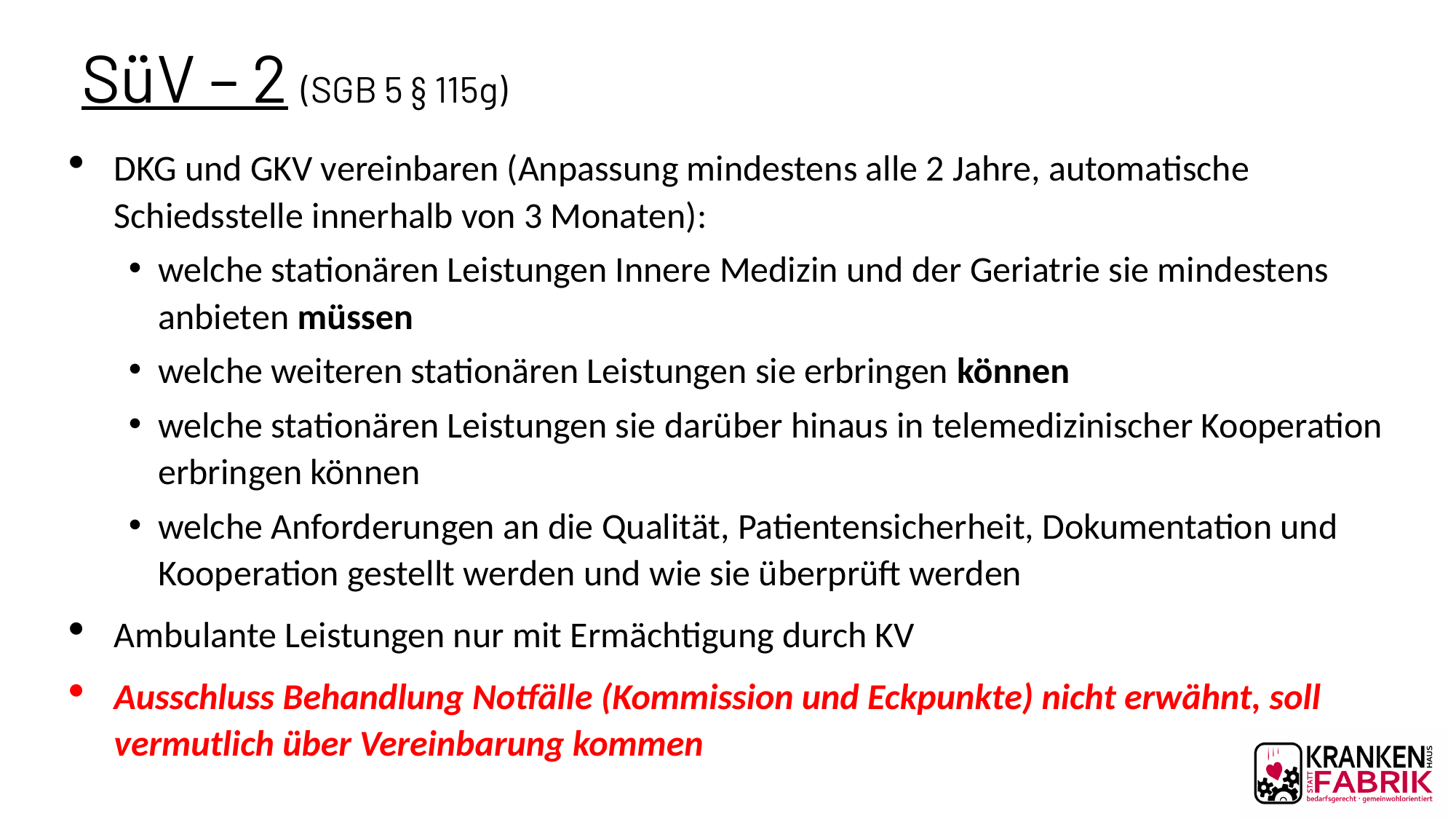

# SüV – 2 (SGB 5 § 115g)
DKG und GKV vereinbaren (Anpassung mindestens alle 2 Jahre, automatische Schiedsstelle innerhalb von 3 Monaten):
welche stationären Leistungen Innere Medizin und der Geriatrie sie mindestens anbieten müssen
welche weiteren stationären Leistungen sie erbringen können
welche stationären Leistungen sie darüber hinaus in telemedizinischer Kooperation erbringen können
welche Anforderungen an die Qualität, Patientensicherheit, Dokumentation und Kooperation gestellt werden und wie sie überprüft werden
Ambulante Leistungen nur mit Ermächtigung durch KV
Ausschluss Behandlung Notfälle (Kommission und Eckpunkte) nicht erwähnt, soll vermutlich über Vereinbarung kommen